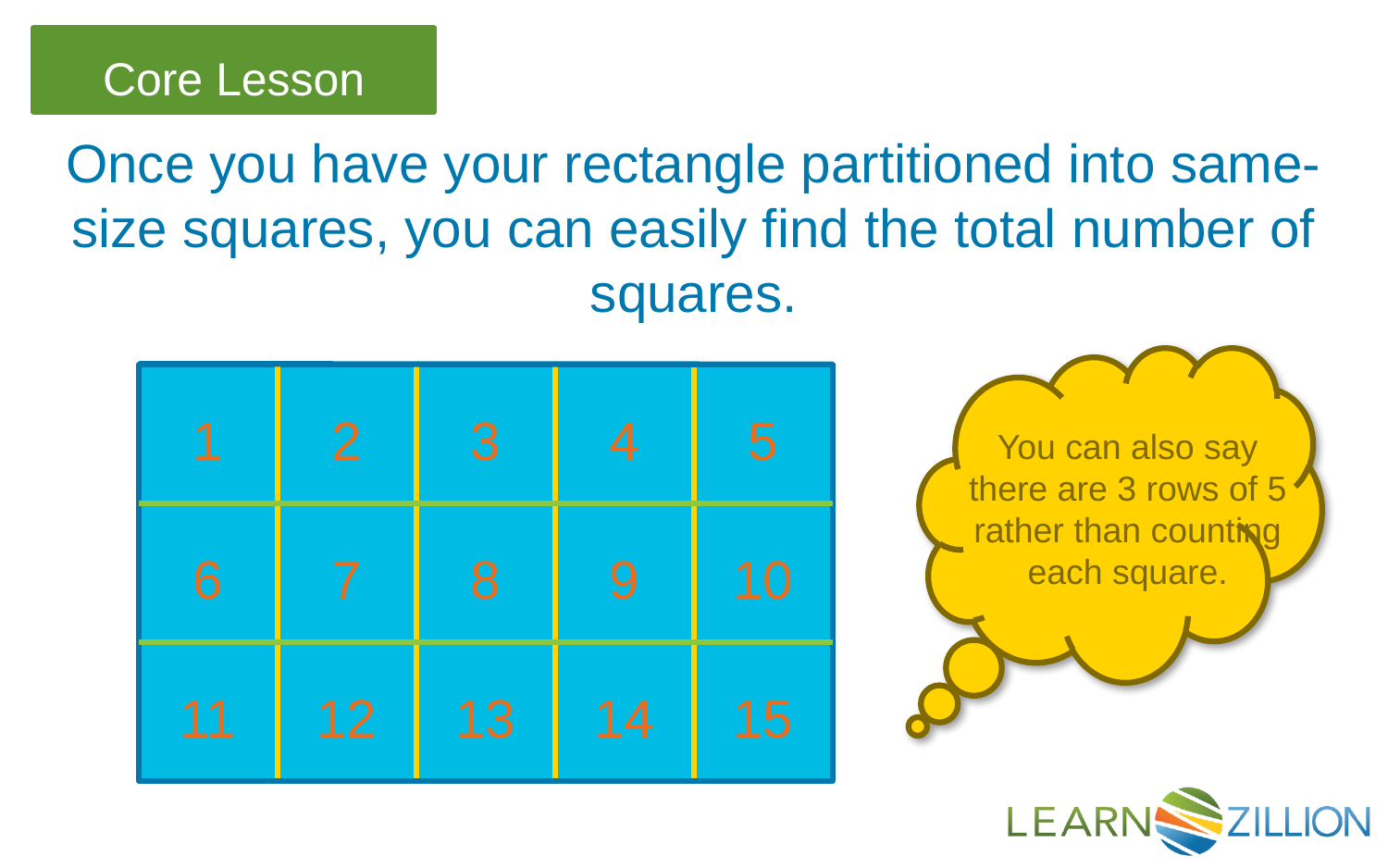

Once you have your rectangle partitioned into same-size squares, you can easily find the total number of squares.

1
2
3
4
5
You can also say there are 3 rows of 5 rather than counting each square.
6
7
8
9
10
11
12
13
14
15